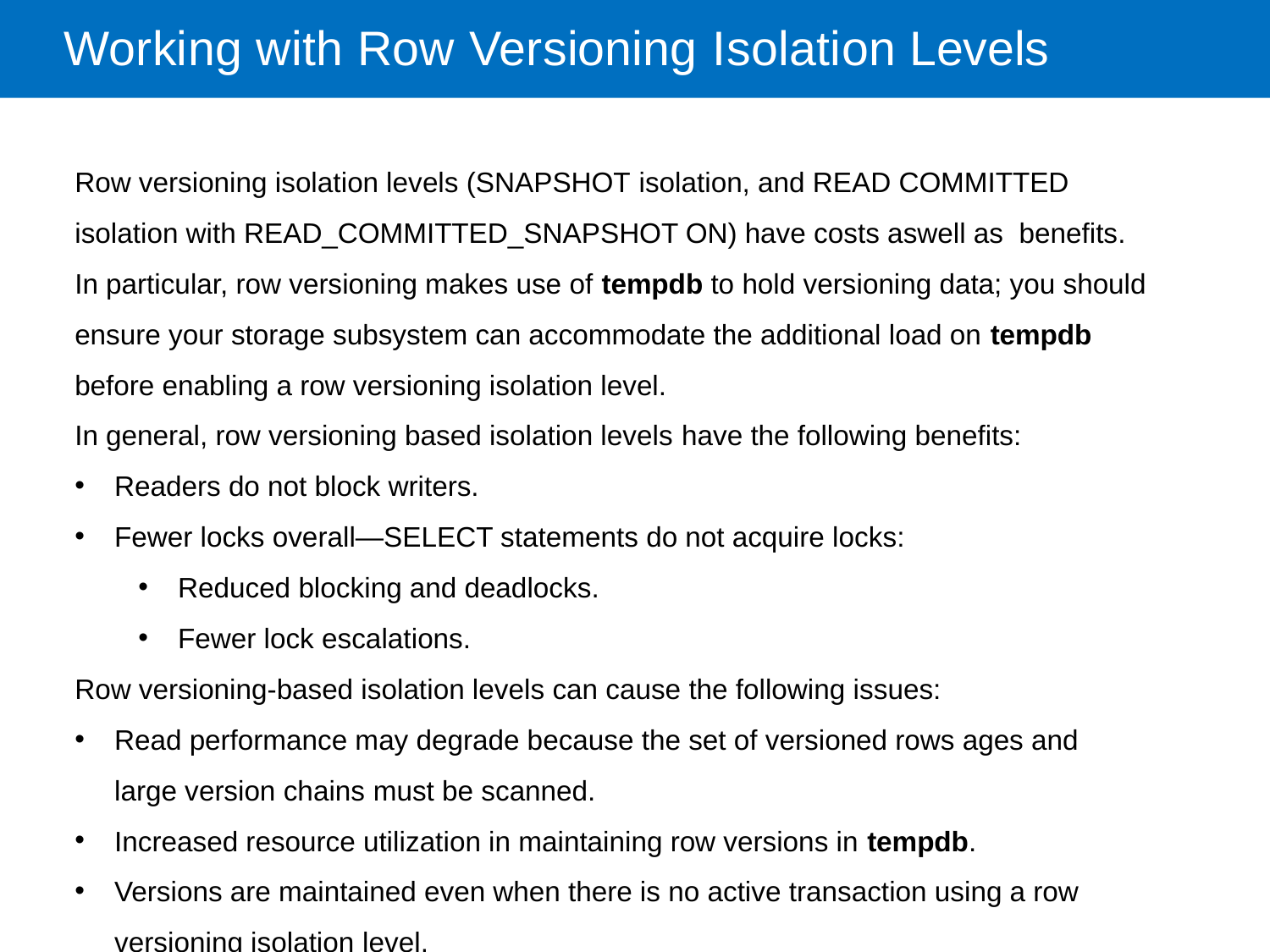

# Working with Row Versioning Isolation Levels
Row versioning isolation levels (SNAPSHOT isolation, and READ COMMITTED isolation with READ_COMMITTED_SNAPSHOT ON) have costs aswell as  benefits. In particular, row versioning makes use of tempdb to hold versioning data; you should ensure your storage subsystem can accommodate the additional load on tempdb before enabling a row versioning isolation level.
In general, row versioning based isolation levels have the following benefits:
Readers do not block writers.
Fewer locks overall—SELECT statements do not acquire locks:
Reduced blocking and deadlocks.
Fewer lock escalations.
Row versioning-based isolation levels can cause the following issues:
Read performance may degrade because the set of versioned rows ages and large version chains must be scanned.
Increased resource utilization in maintaining row versions in tempdb.
Versions are maintained even when there is no active transaction using a row versioning isolation level.
SNAPSHOT isolation may result in transaction rollback because of update conflict. Applications may need to be modified to handle update conflicts.